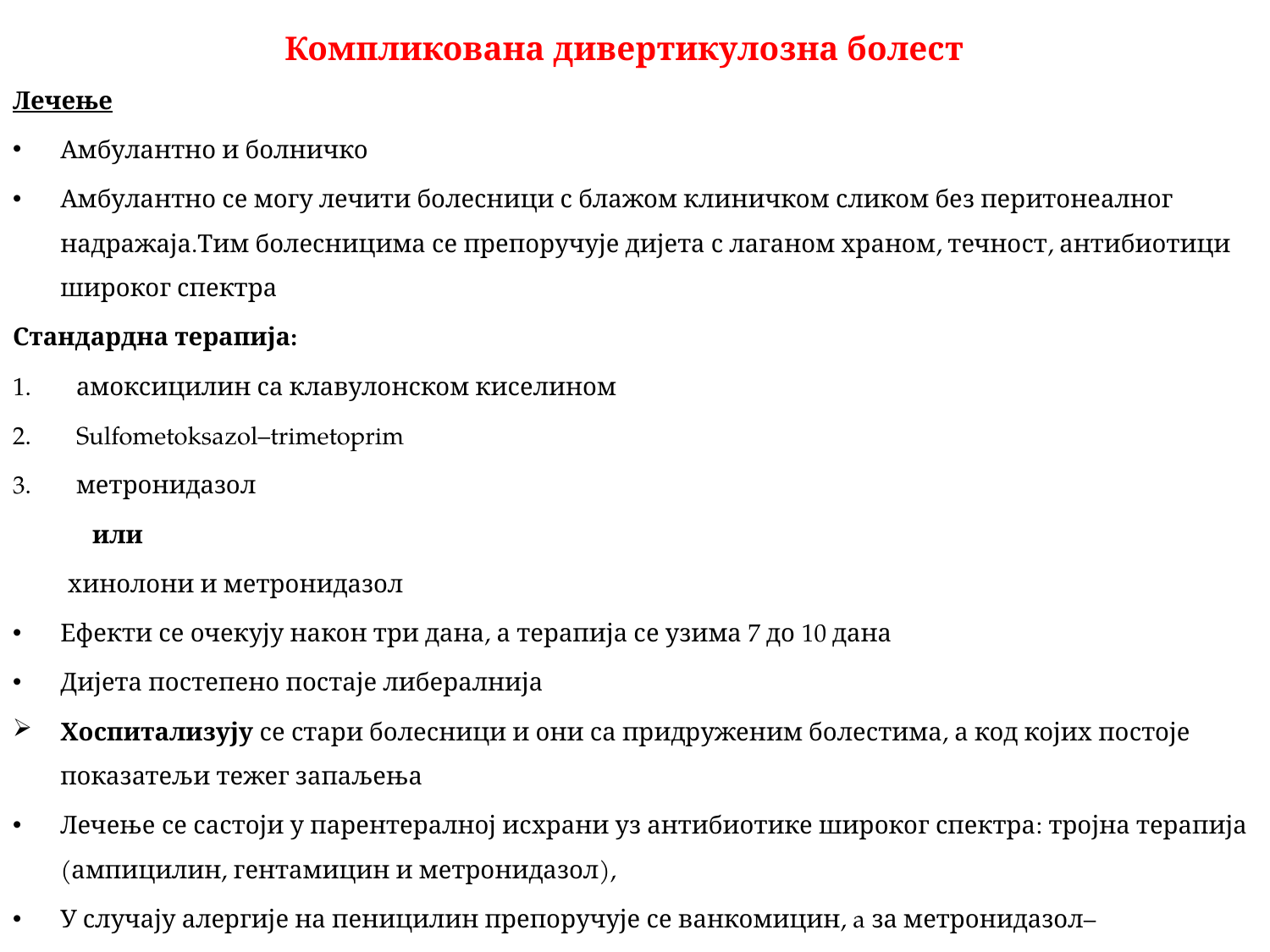

# Компликована дивертикулозна болест
Лечење
Амбулантно и болничко
Амбулантно се могу лечити болесници с блажом клиничком сликом без перитонеалног надражаја.Тим болесницима се препоручује дијета с лаганом храном, течност, антибиотици широког спектра
Стандардна терапија:
амоксицилин са клавулонском киселином
Sulfometoksazol–trimetoprim
метронидазол
             или
         хинолони и метронидазол
Ефекти се очекују након три дана, а терапија се узима 7 до 10 дана
Дијета постепено постаје либералнија
Хоспитализују се стари болесници и они са придруженим болестима, а код којих постоје показатељи тежег запаљења
Лечење се састоји у парентералној исхрани уз антибиотике широког спектра: тројна терапија (ампицилин, гентамицин и метронидазол),
У случају алергије на пеницилин препоручује се ванкомицин, a за метронидазол–клиндамицин